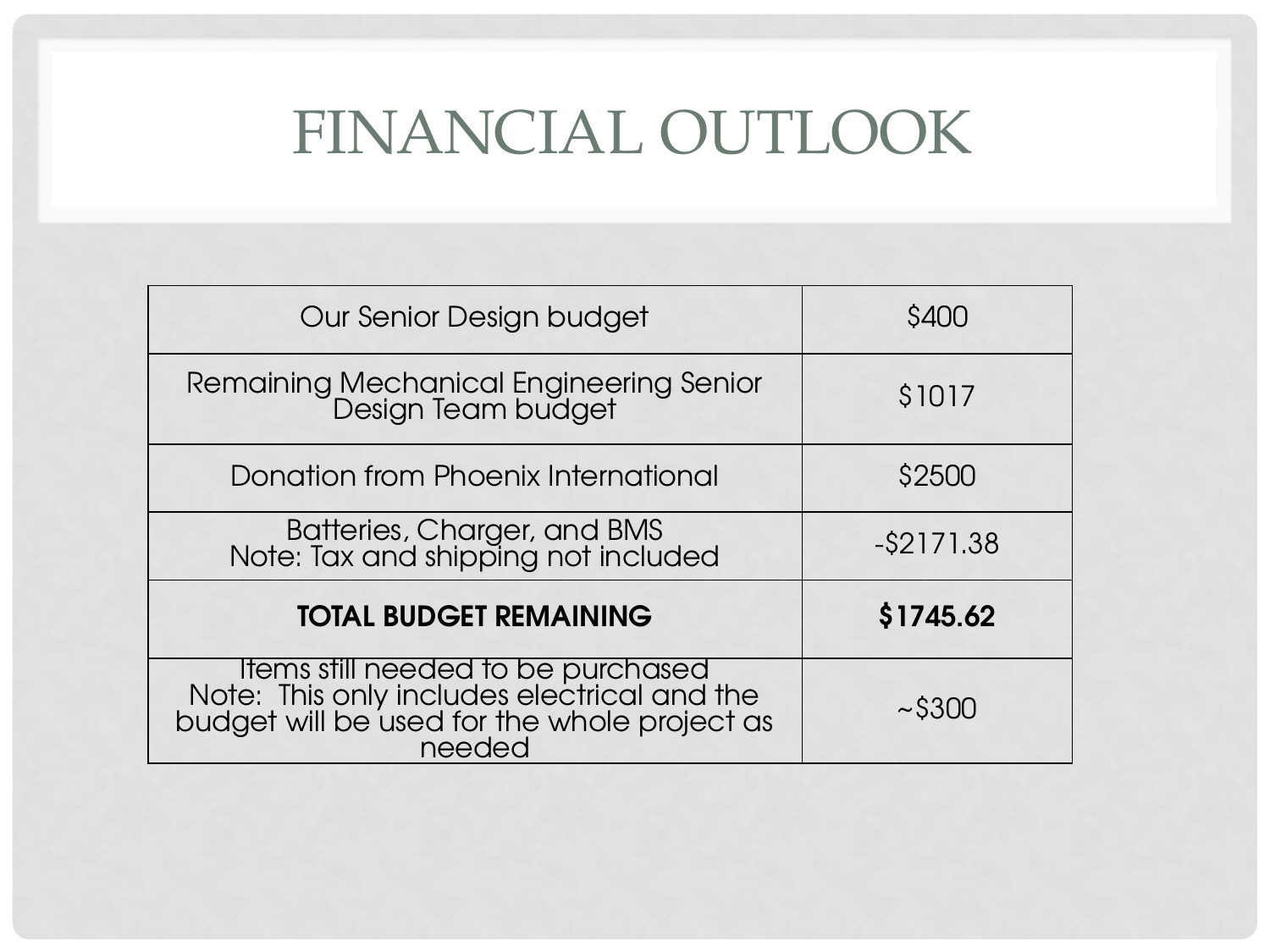

# Financial Outlook
| Our Senior Design budget | $400 |
| --- | --- |
| Remaining Mechanical Engineering Senior Design Team budget | $1017 |
| Donation from Phoenix International | $2500 |
| Batteries, Charger, and BMS Note: Tax and shipping not included | -$2171.38 |
| TOTAL BUDGET REMAINING | $1745.62 |
| Items still needed to be purchased Note: This only includes electrical and the budget will be used for the whole project as needed | ~$300 |